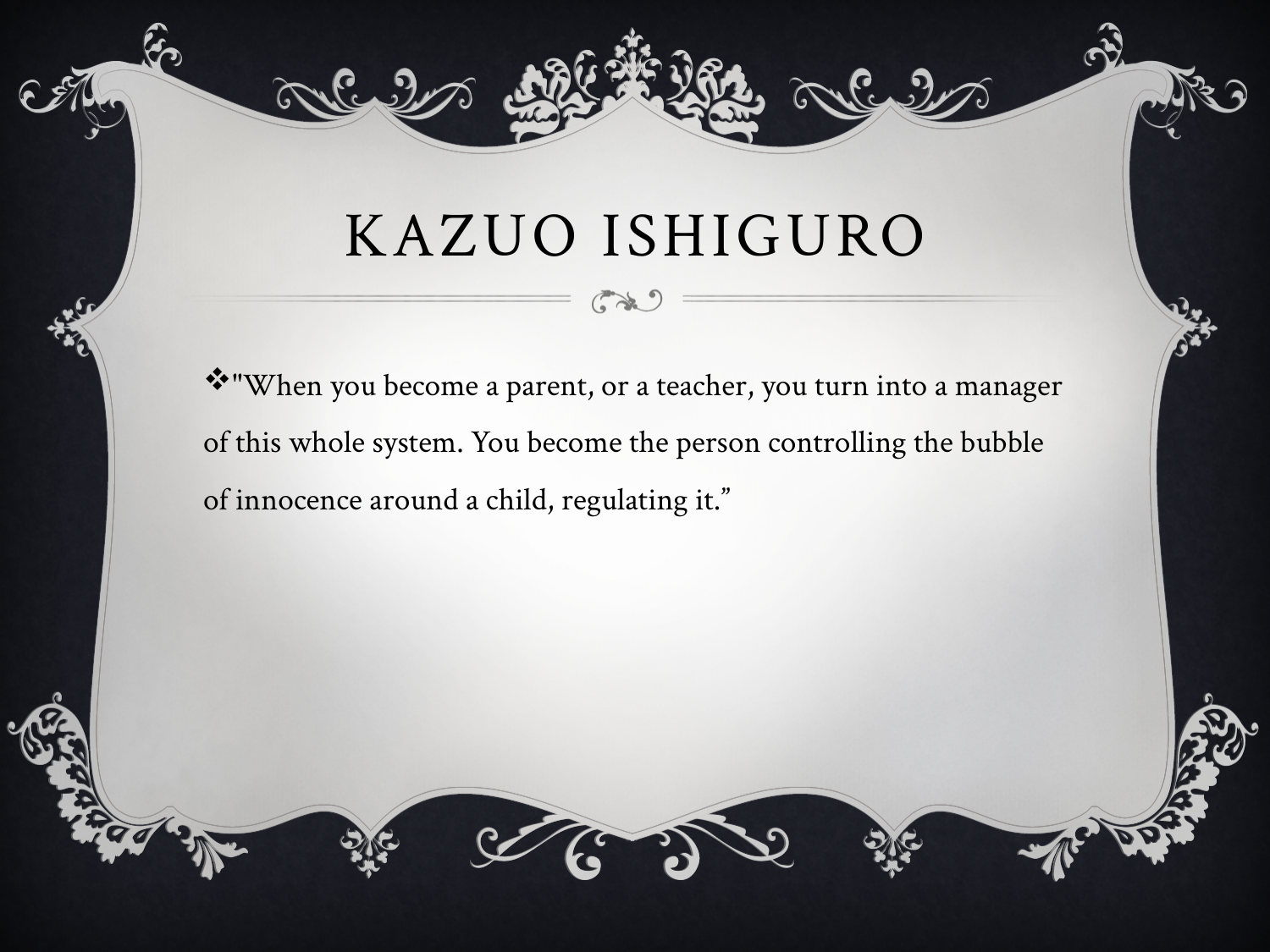

# Kazuo Ishiguro
"When you become a parent, or a teacher, you turn into a manager of this whole system. You become the person controlling the bubble of innocence around a child, regulating it.”